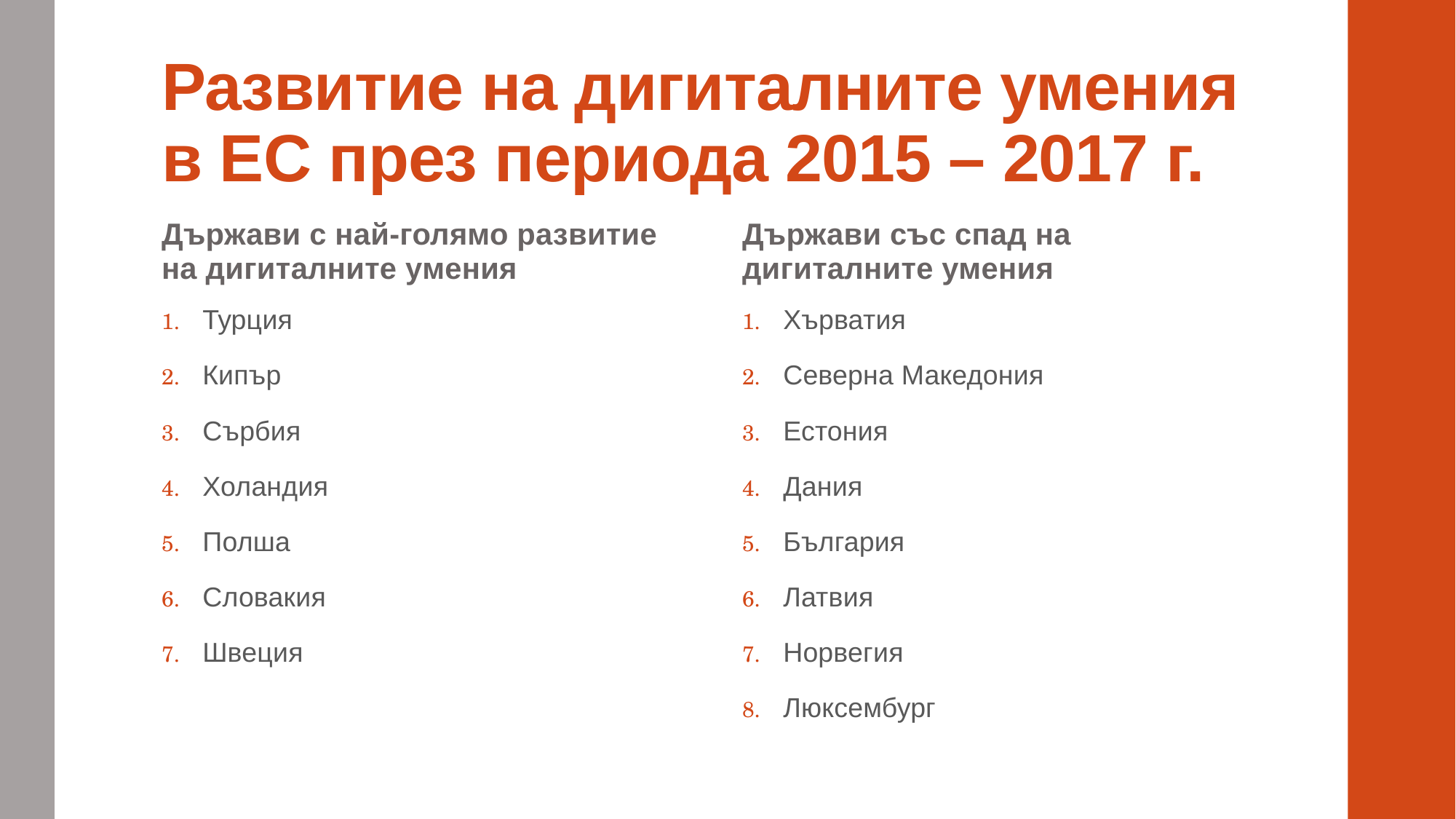

# Развитие на дигиталните умения в ЕС през периода 2015 – 2017 г.
Държави с най-голямо развитие на дигиталните умения
Държави със спад на дигиталните умения
Турция
Кипър
Сърбия
Холандия
Полша
Словакия
Швеция
Хърватия
Северна Македония
Естония
Дания
България
Латвия
Норвегия
Люксембург